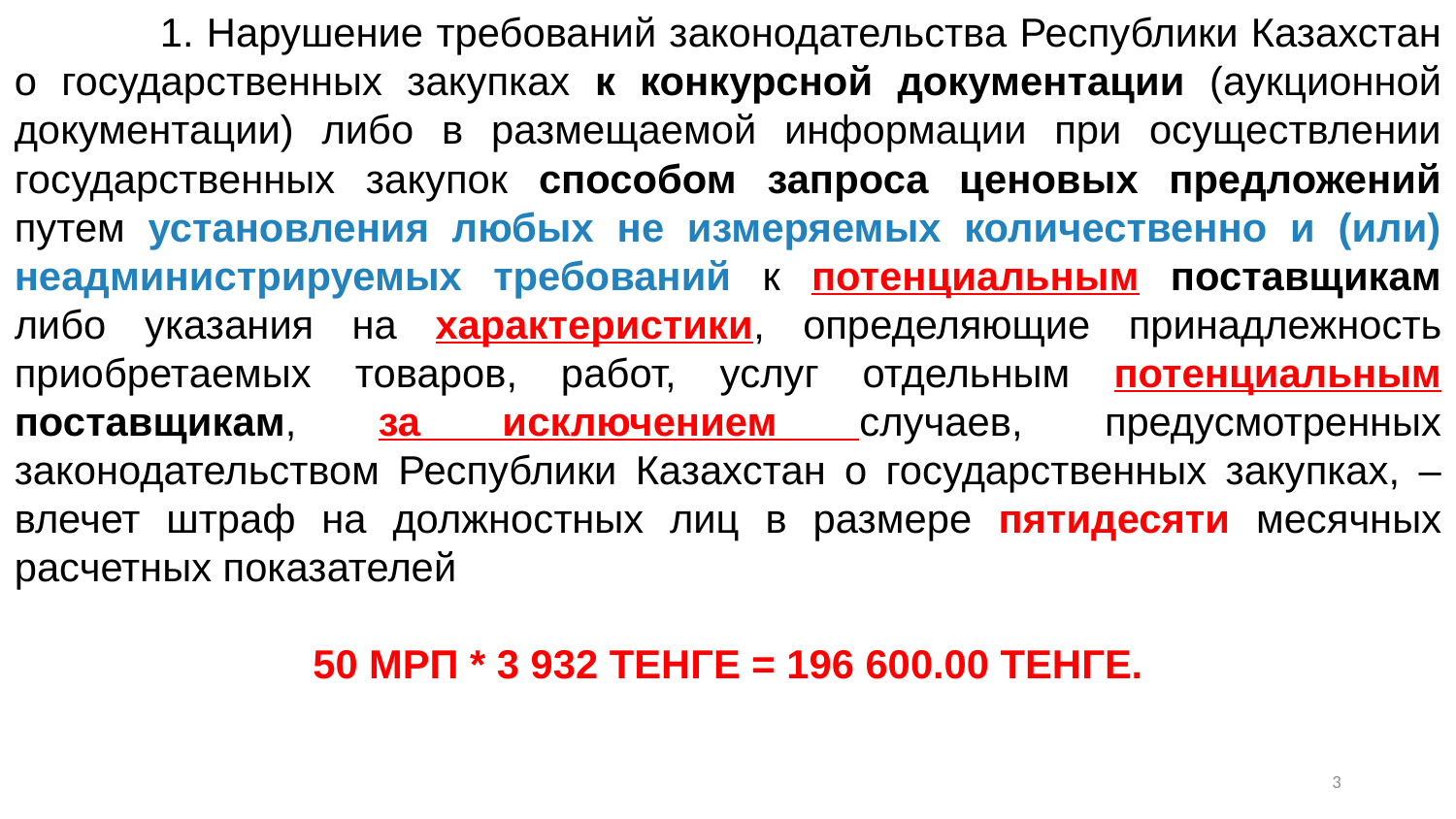

1. Нарушение требований законодательства Республики Казахстан о государственных закупках к конкурсной документации (аукционной документации) либо в размещаемой информации при осуществлении государственных закупок способом запроса ценовых предложений путем установления любых не измеряемых количественно и (или) неадминистрируемых требований к потенциальным поставщикам либо указания на характеристики, определяющие принадлежность приобретаемых товаров, работ, услуг отдельным потенциальным поставщикам, за исключением случаев, предусмотренных законодательством Республики Казахстан о государственных закупках, –влечет штраф на должностных лиц в размере пятидесяти месячных расчетных показателей

50 МРП * 3 932 ТЕНГЕ = 196 600.00 ТЕНГЕ.
3